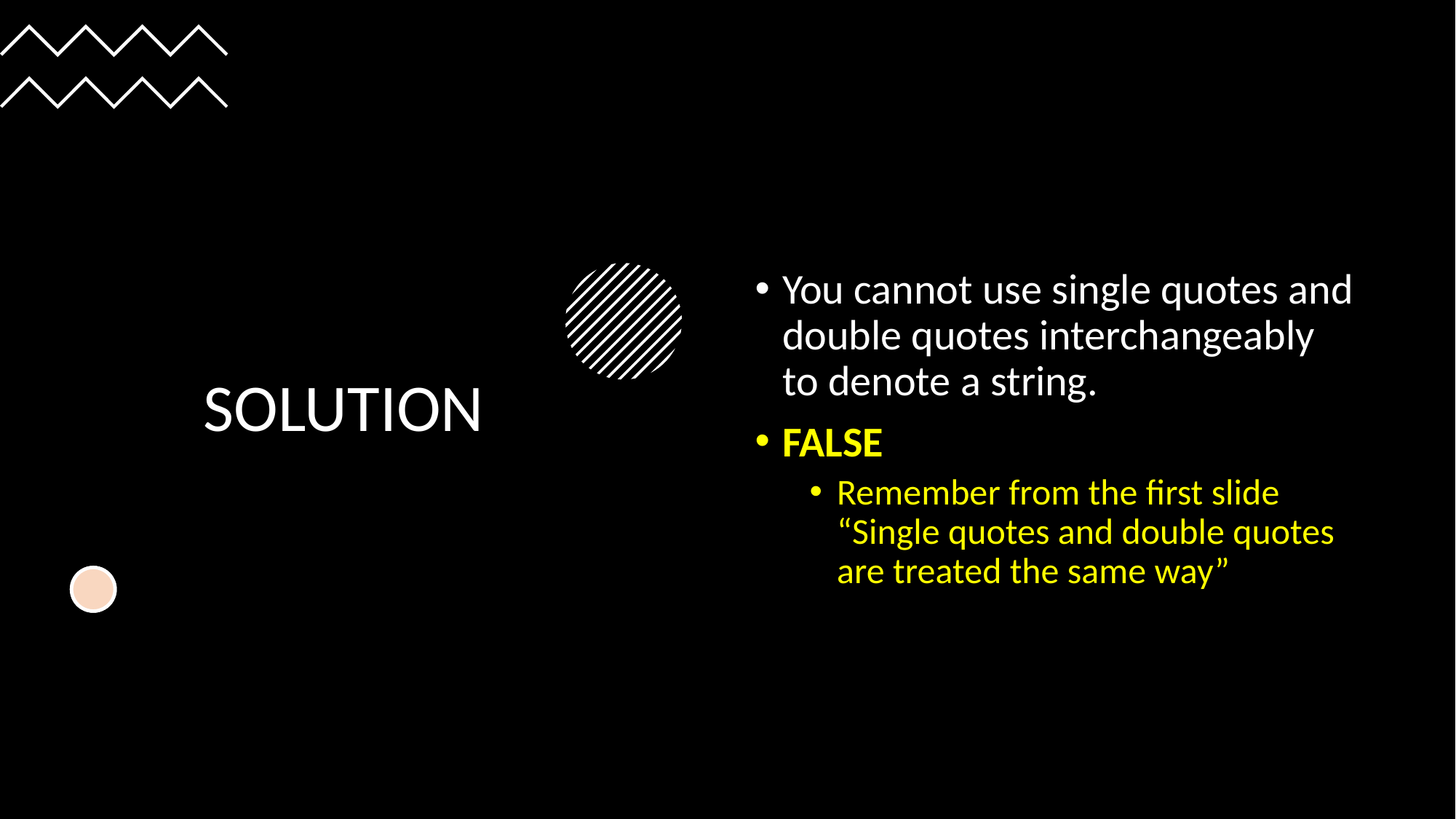

# SOLUTION

You cannot use single quotes and double quotes interchangeably to denote a string.
FALSE
Remember from the first slide “Single quotes and double quotes are treated the same way”